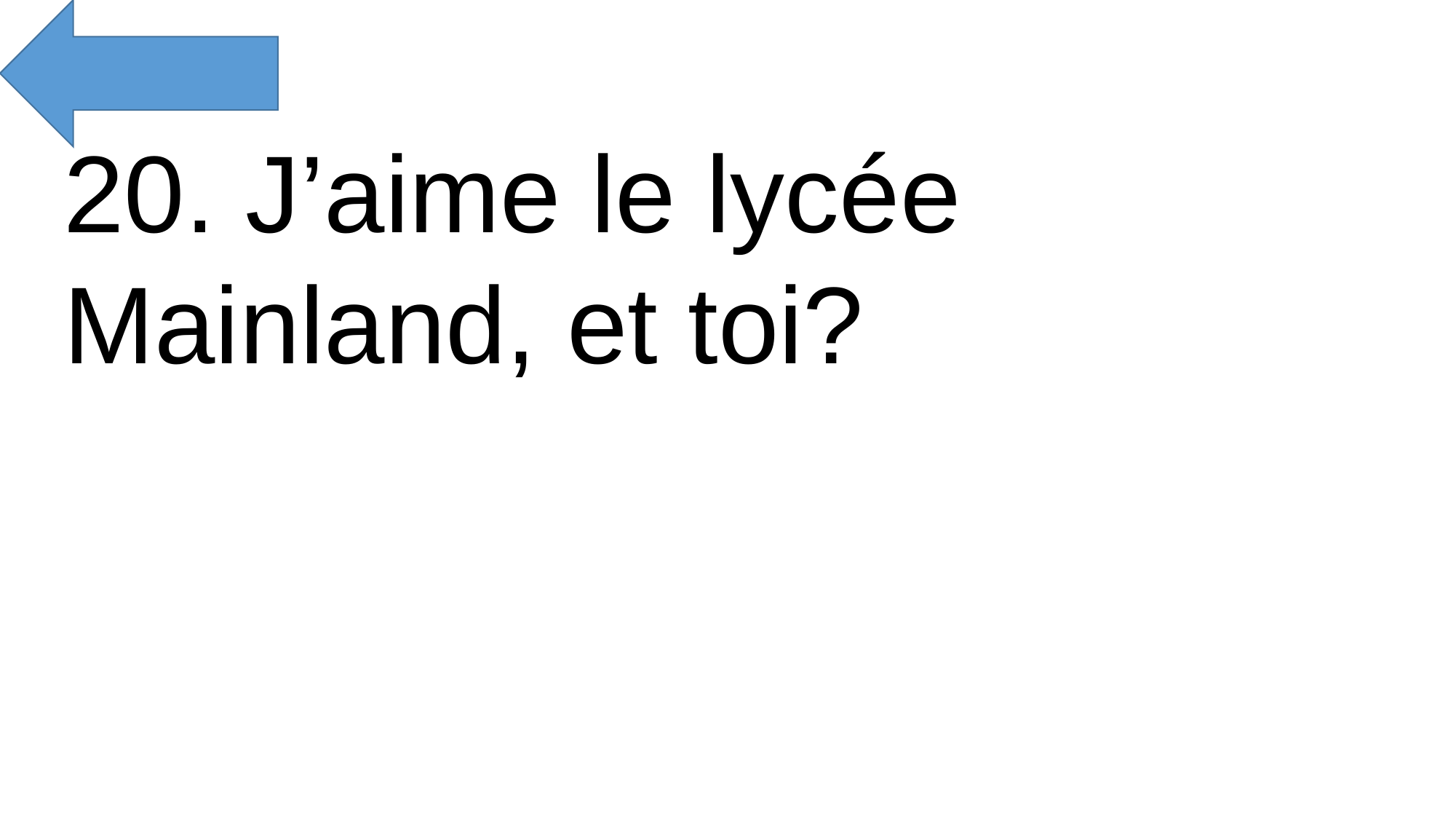

20. J’aime le lycée Mainland, et toi?